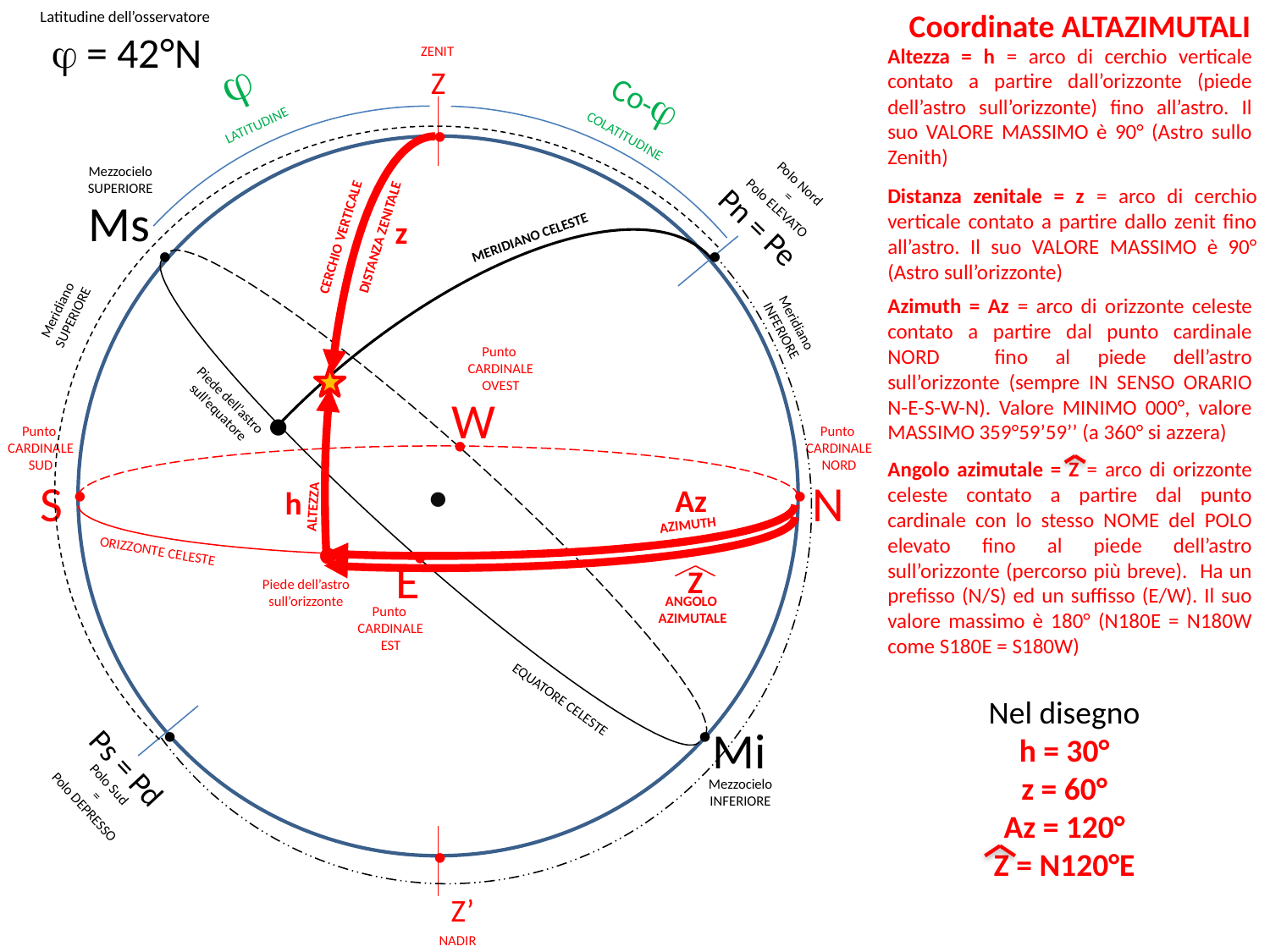

Latitudine dell’osservatore
ϕ = 42°N
Coordinate ALTAZIMUTALI
Altezza = h = arco di cerchio verticale contato a partire dall’orizzonte (piede dell’astro sull’orizzonte) fino all’astro. Il suo VALORE MASSIMO è 90° (Astro sullo Zenith)
ZENIT
ϕ
Z
Co-ϕ

LATITUDINE
●
COLATITUDINE
●

Mezzocielo
SUPERIORE

Polo Nord
=
Polo ELEVATO
Distanza zenitale = z = arco di cerchio verticale contato a partire dallo zenit fino all’astro. Il suo VALORE MASSIMO è 90° (Astro sull’orizzonte)
Ms
Pn = Pe
z
MERIDIANO CELESTE
CERCHIO VERTICALE
DISTANZA ZENITALE
●
●
Azimuth = Az = arco di orizzonte celeste contato a partire dal punto cardinale NORD  fino al piede dell’astro sull’orizzonte (sempre IN SENSO ORARIO N-E-S-W-N). Valore MINIMO 000°, valore MASSIMO 359°59’59’’ (a 360° si azzera)
Meridiano
SUPERIORE
Meridiano
INFERIORE

Punto
CARDINALE
OVEST

Piede dell’astro sull’equatore
W

●
Punto
CARDINALE
SUD
Punto
CARDINALE
NORD
●

Angolo azimutale = Z = arco di orizzonte celeste contato a partire dal punto cardinale con lo stesso NOME del POLO elevato fino al piede dell’astro sull’orizzonte (percorso più breve).  Ha un prefisso (N/S) ed un suffisso (E/W). Il suo valore massimo è 180° (N180E = N180W come S180E = S180W)
S
N
Az
●
●
h
ALTEZZA
AZIMUTH
●
ORIZZONTE CELESTE
●
E
Z
Piede dell’astro sull’orizzonte
ANGOLO
AZIMUTALE
Punto
CARDINALE
EST
EQUATORE CELESTE
Nel disegno
h = 30°
z = 60°
Az = 120°
Z = N120°E
Mi
●
●
Ps = Pd
Polo Sud
=
Polo DEPRESSO
Mezzocielo
INFERIORE
●
Z’
NADIR